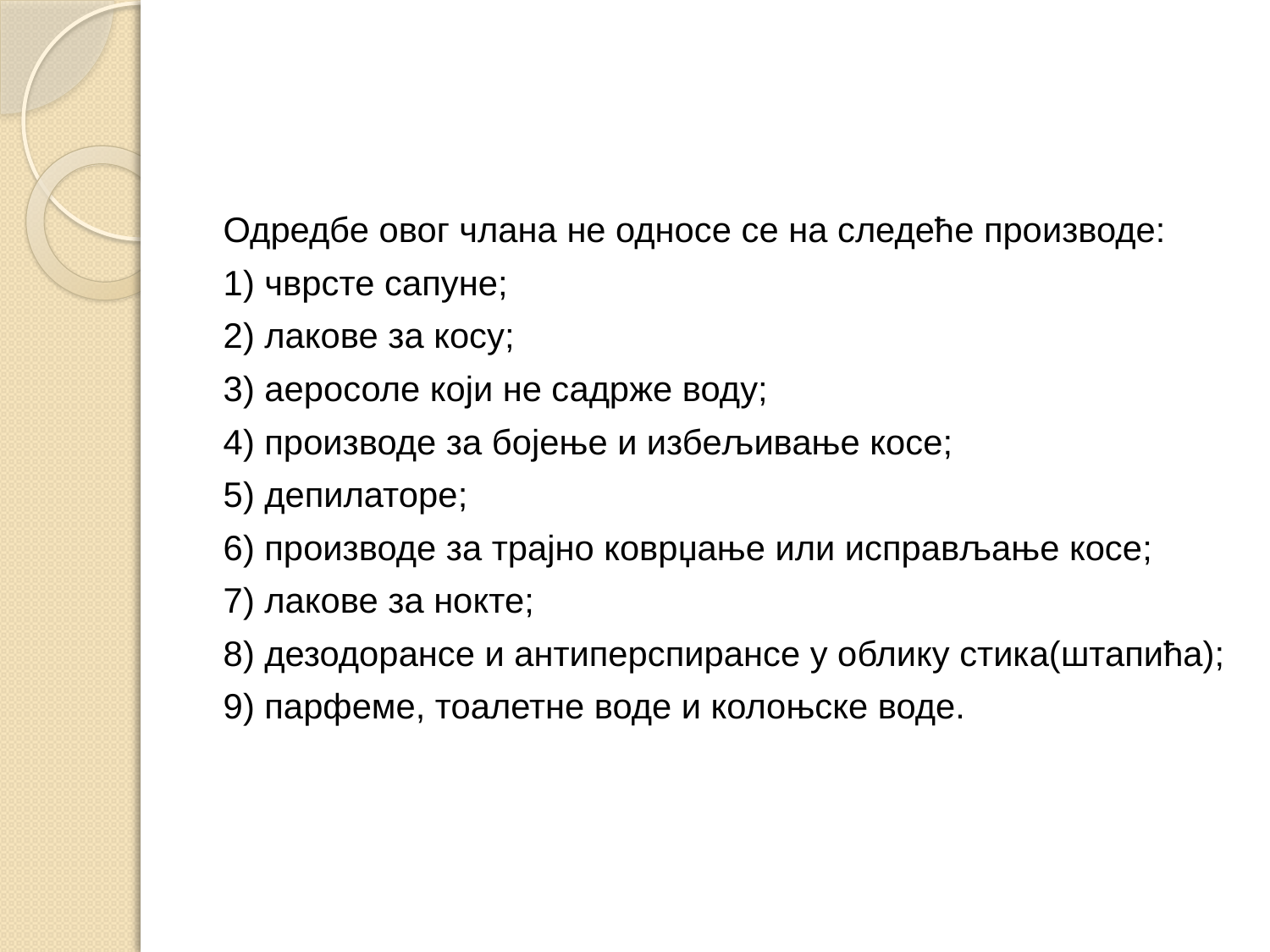

#
Одредбе овог члана не односе се на следеће производе:
1) чврсте сапуне;
2) лакове за косу;
3) аеросоле који не садрже воду;
4) производе за бојење и избељивање косе;
5) депилаторе;
6) производе за трајно коврџање или исправљање косе;
7) лакове за нокте;
8) дезодорансе и антиперспирансе у облику стика(штапића);
9) парфеме, тоалетне воде и колоњске воде.